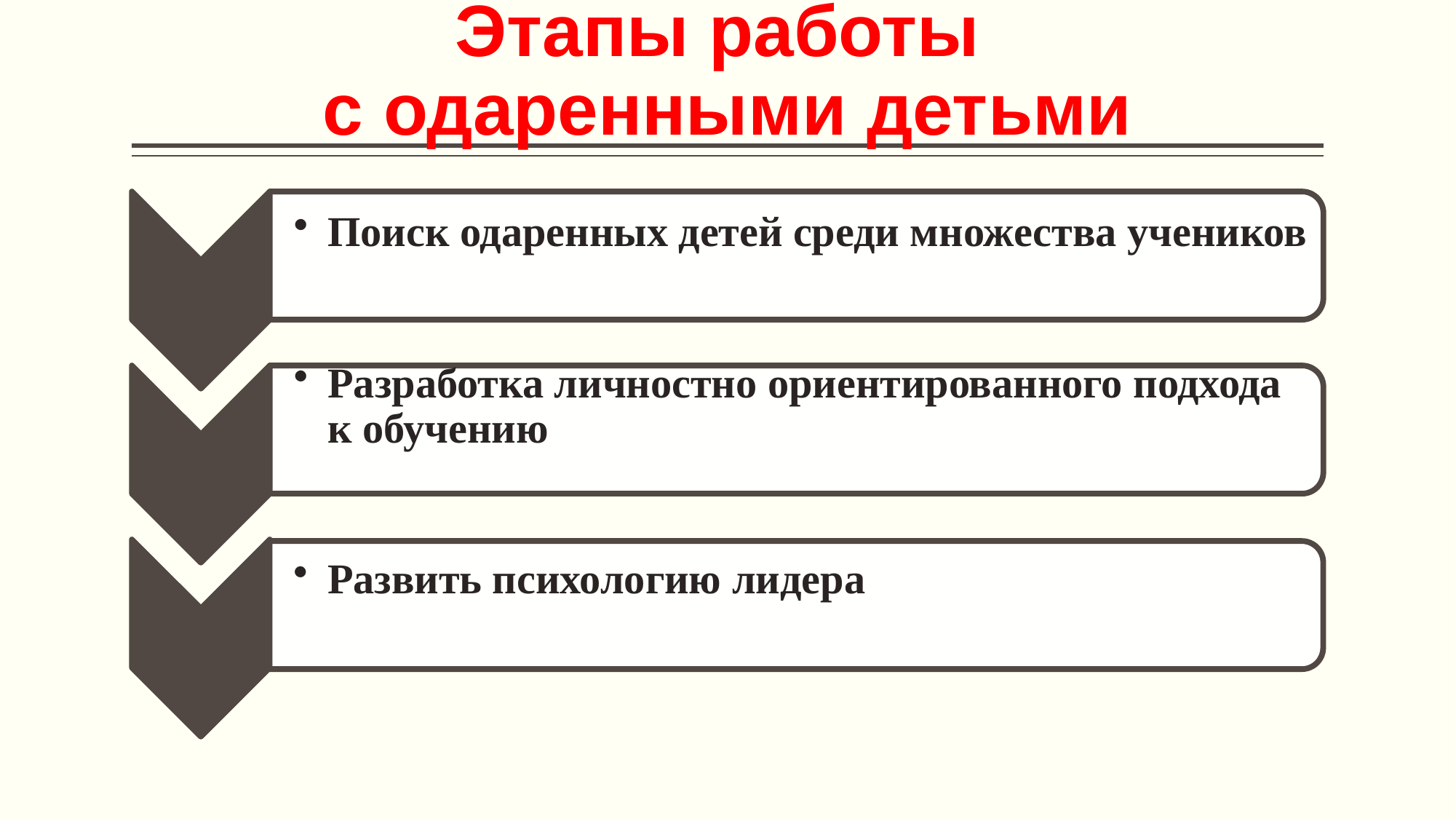

# Этапы работы с одаренными детьми

Поиск одаренных детей среди множества учеников

Разработка личностно ориентированного подхода к обучению

Развить психологию лидера